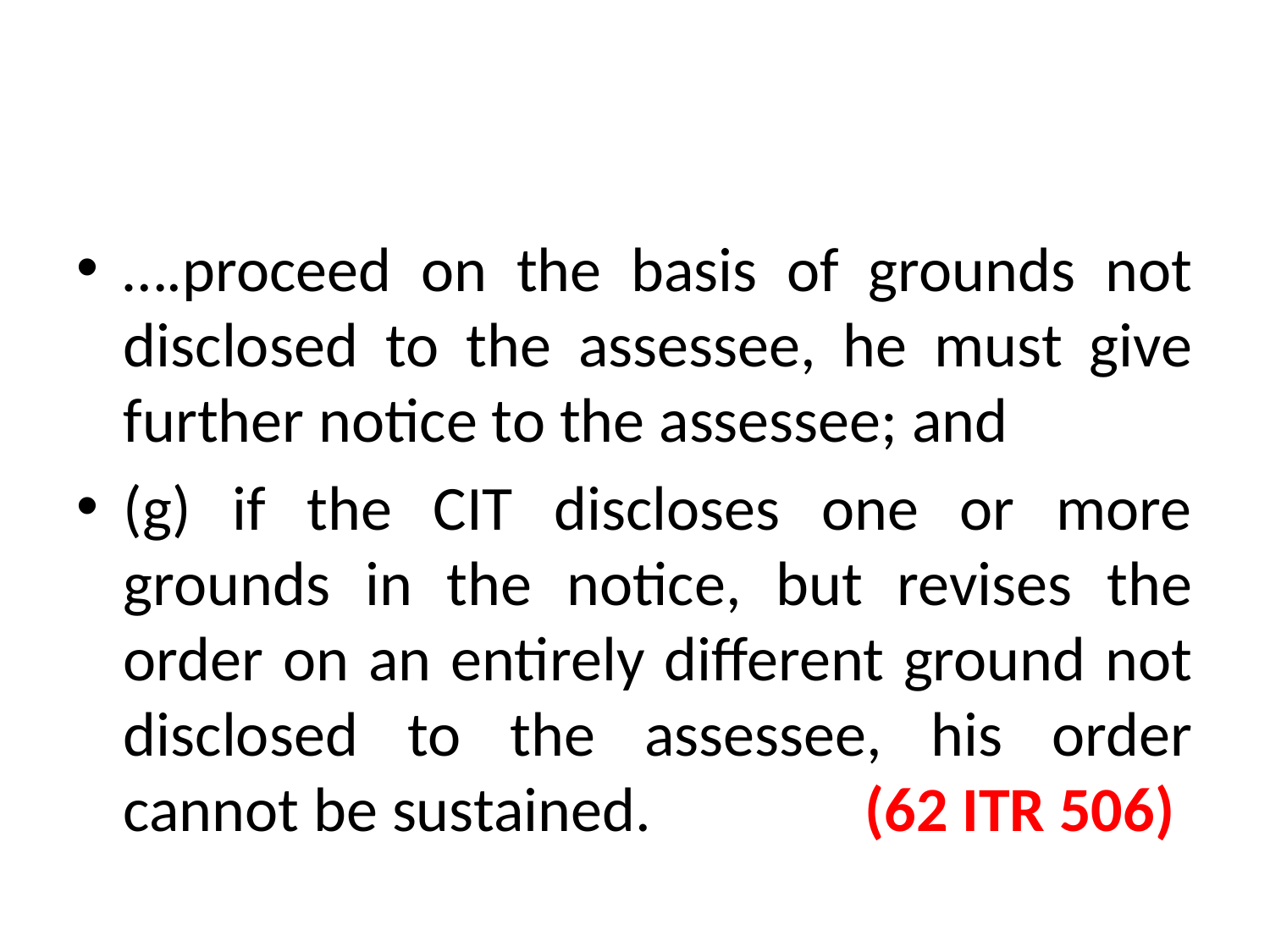

#
….proceed on the basis of grounds not disclosed to the assessee, he must give further notice to the assessee; and
(g) if the CIT discloses one or more grounds in the notice, but revises the order on an entirely different ground not disclosed to the assessee, his order cannot be sustained.               (62 ITR 506)